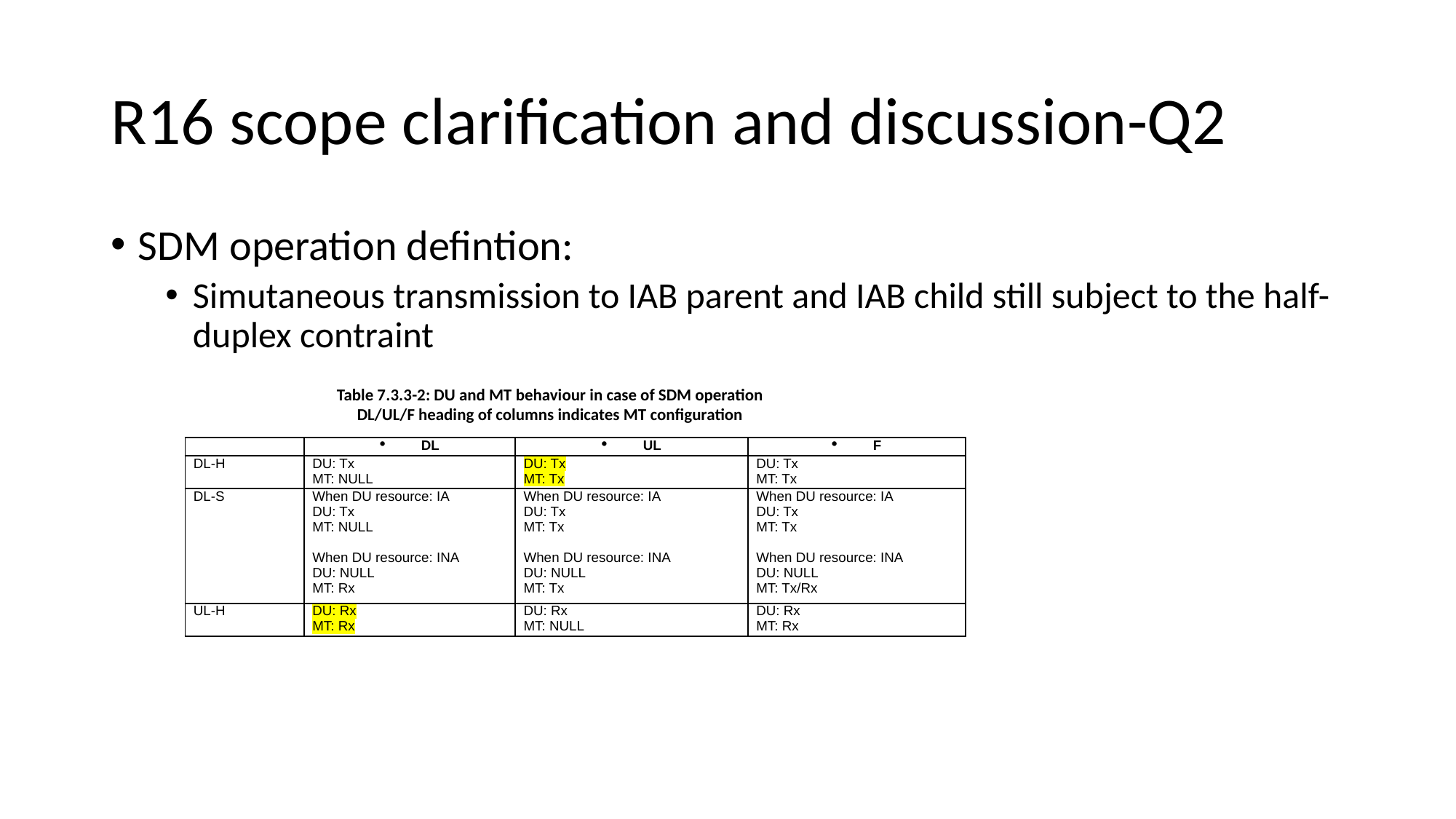

# R16 scope clarification and discussion-Q2
SDM operation defintion:
Simutaneous transmission to IAB parent and IAB child still subject to the half-duplex contraint
Table 7.3.3-2: DU and MT behaviour in case of SDM operation
DL/UL/F heading of columns indicates MT configuration
|  | DL | UL | F |
| --- | --- | --- | --- |
| DL-H | DU: Tx MT: NULL | DU: Tx MT: Tx | DU: Tx MT: Tx |
| DL-S | When DU resource: IA DU: Tx MT: NULL   When DU resource: INA DU: NULL MT: Rx | When DU resource: IA DU: Tx MT: Tx   When DU resource: INA DU: NULL MT: Tx | When DU resource: IA DU: Tx MT: Tx   When DU resource: INA DU: NULL MT: Tx/Rx |
| UL-H | DU: Rx MT: Rx | DU: Rx MT: NULL | DU: Rx MT: Rx |